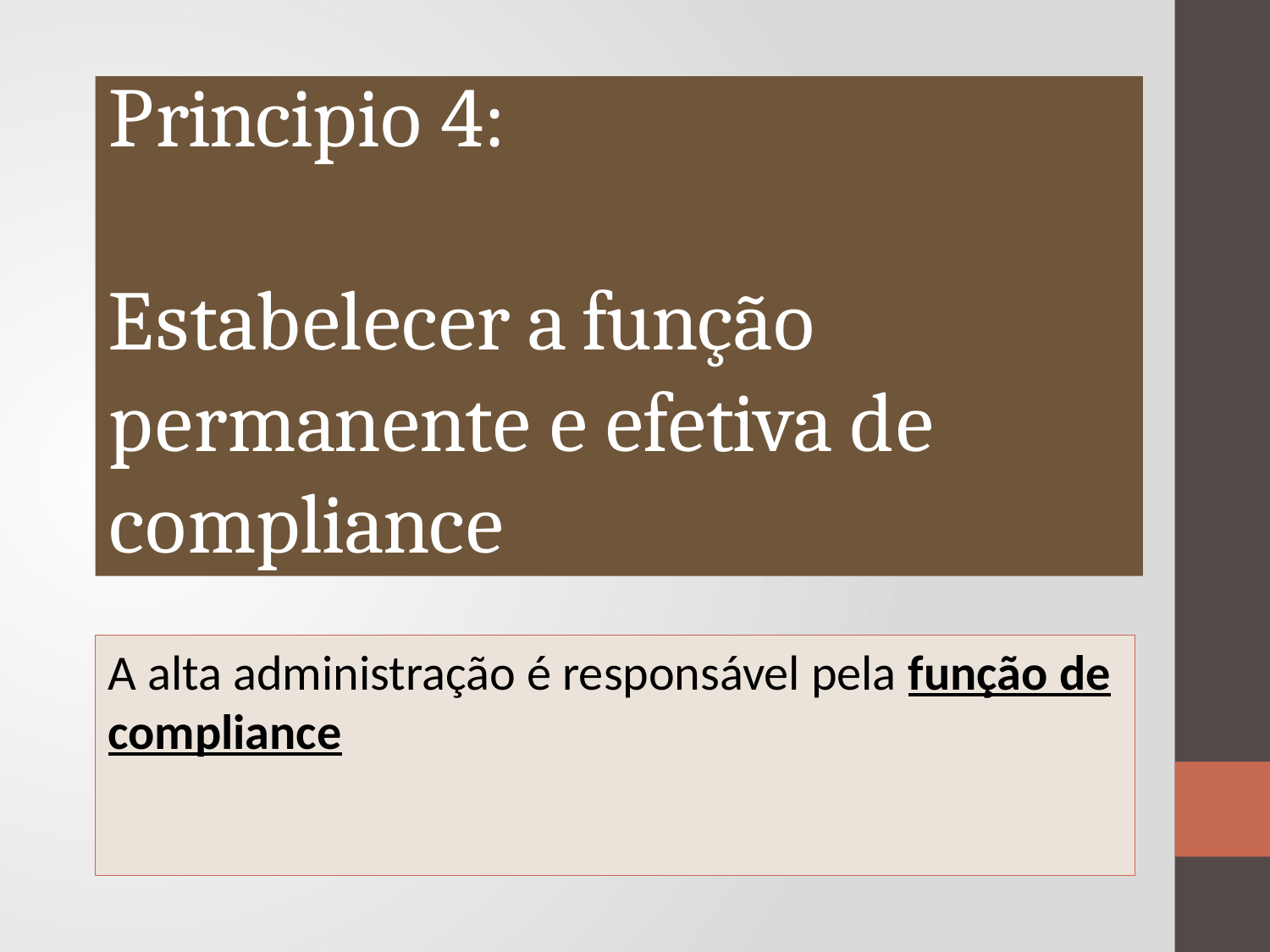

# Principio 4: Estabelecer a função permanente e efetiva de compliance
A alta administração é responsável pela função de compliance